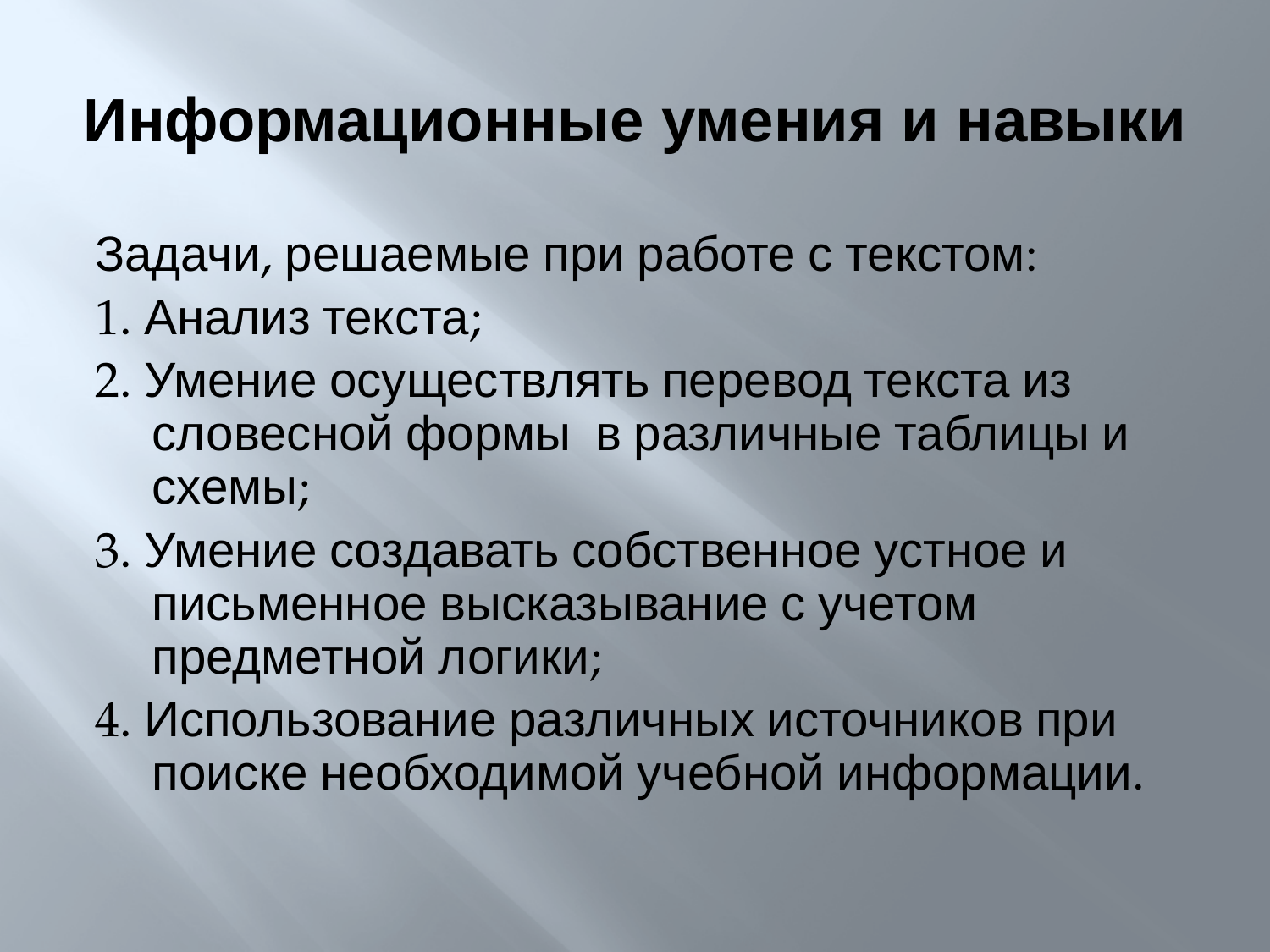

# Информационные умения и навыки
Задачи, решаемые при работе с текстом:
1. Анализ текста;
2. Умение осуществлять перевод текста из словесной формы  в различные таблицы и схемы;
3. Умение создавать собственное устное и письменное высказывание с учетом предметной логики;
4. Использование различных источников при поиске необходимой учебной информации.